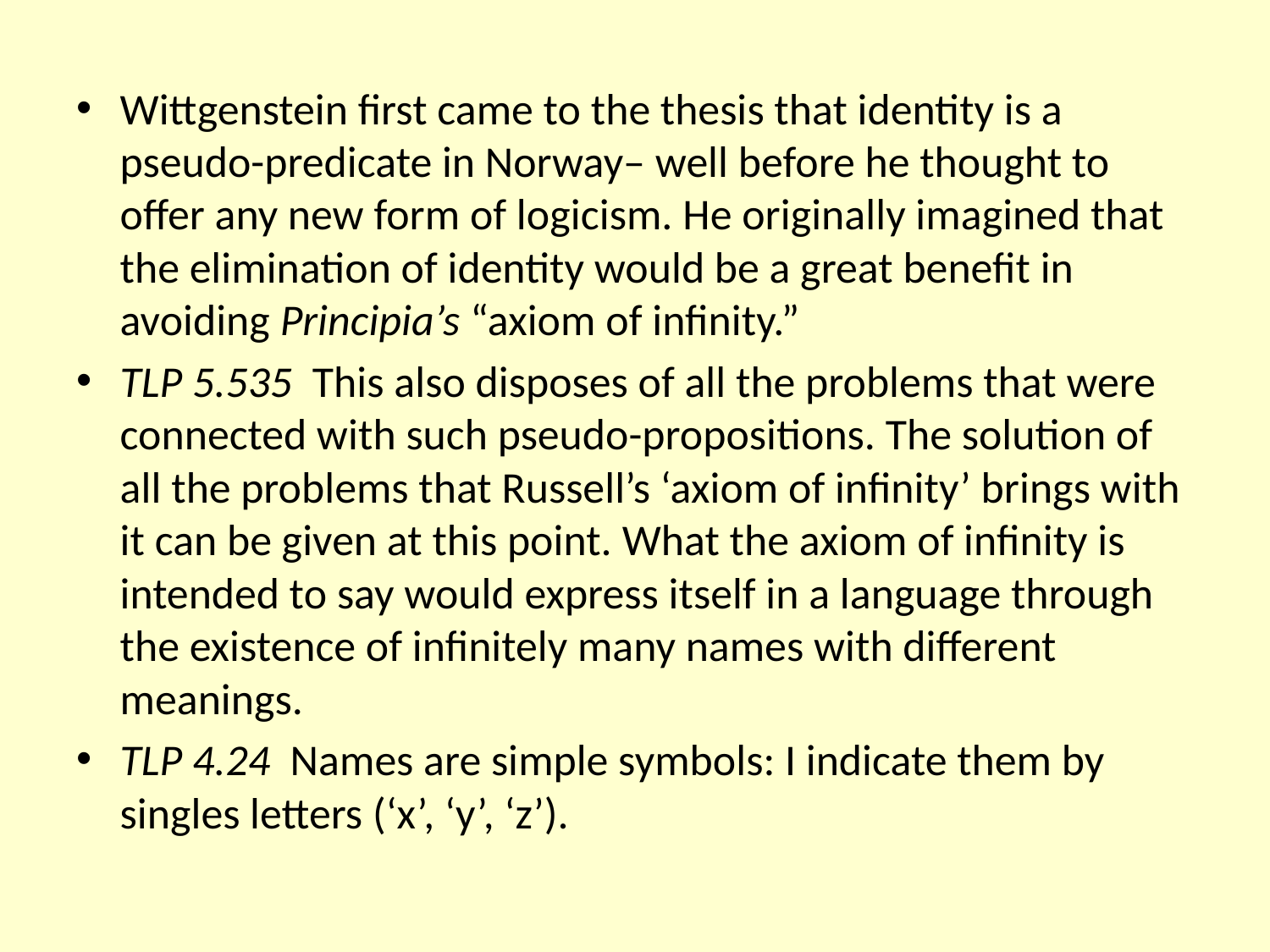

Wittgenstein first came to the thesis that identity is a pseudo-predicate in Norway– well before he thought to offer any new form of logicism. He originally imagined that the elimination of identity would be a great benefit in avoiding Principia’s “axiom of infinity.”
TLP 5.535  This also disposes of all the problems that were connected with such pseudo-propositions. The solution of all the problems that Russell’s ‘axiom of infinity’ brings with it can be given at this point. What the axiom of infinity is intended to say would express itself in a language through the existence of infinitely many names with different meanings.
TLP 4.24  Names are simple symbols: I indicate them by singles letters (‘x’, ‘y’, ‘z’).